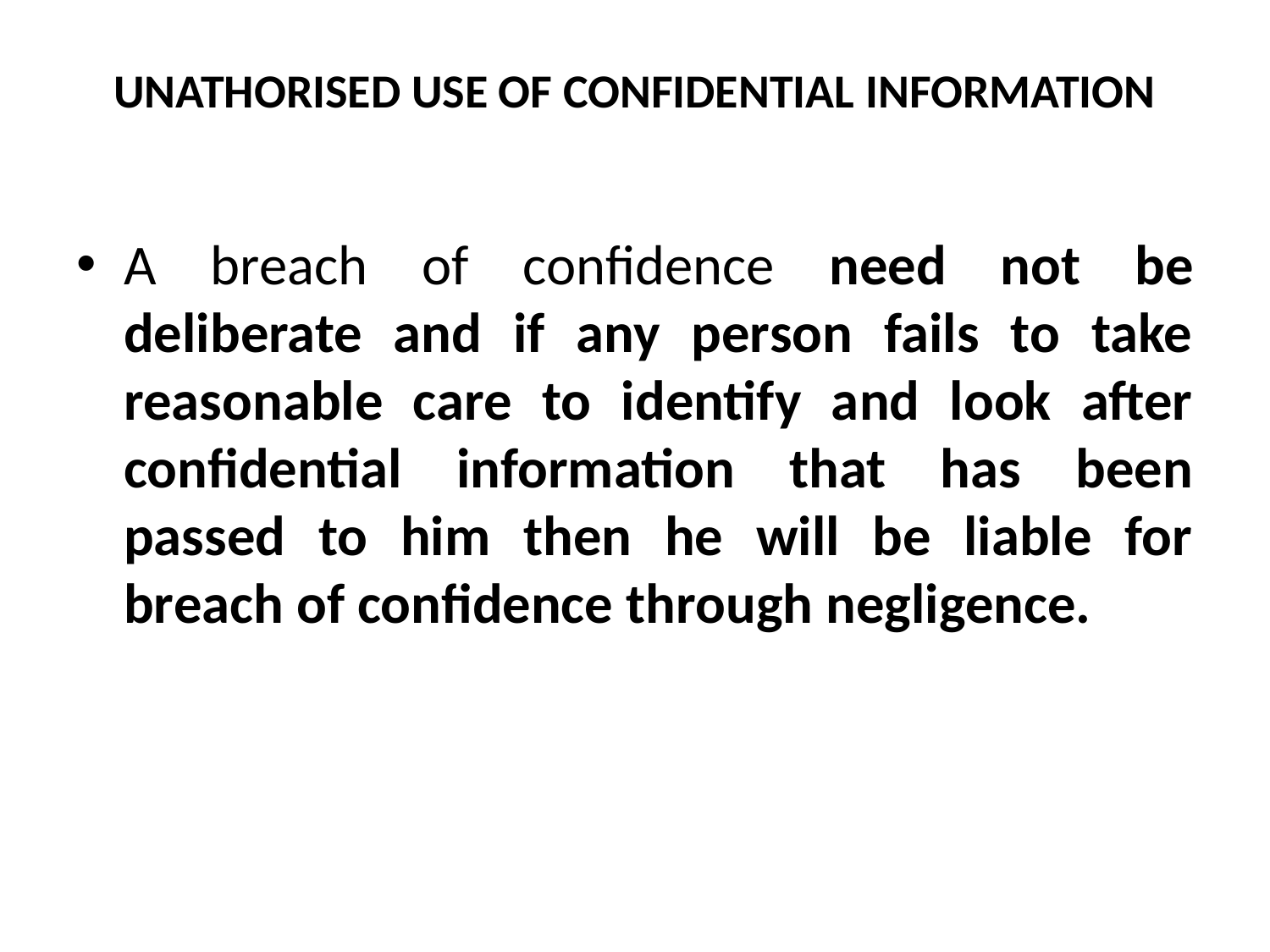

# UNATHORISED USE OF CONFIDENTIAL INFORMATION
A breach of confidence need not be deliberate and if any person fails to take reasonable care to identify and look after confidential information that has been passed to him then he will be liable for breach of confidence through negligence.